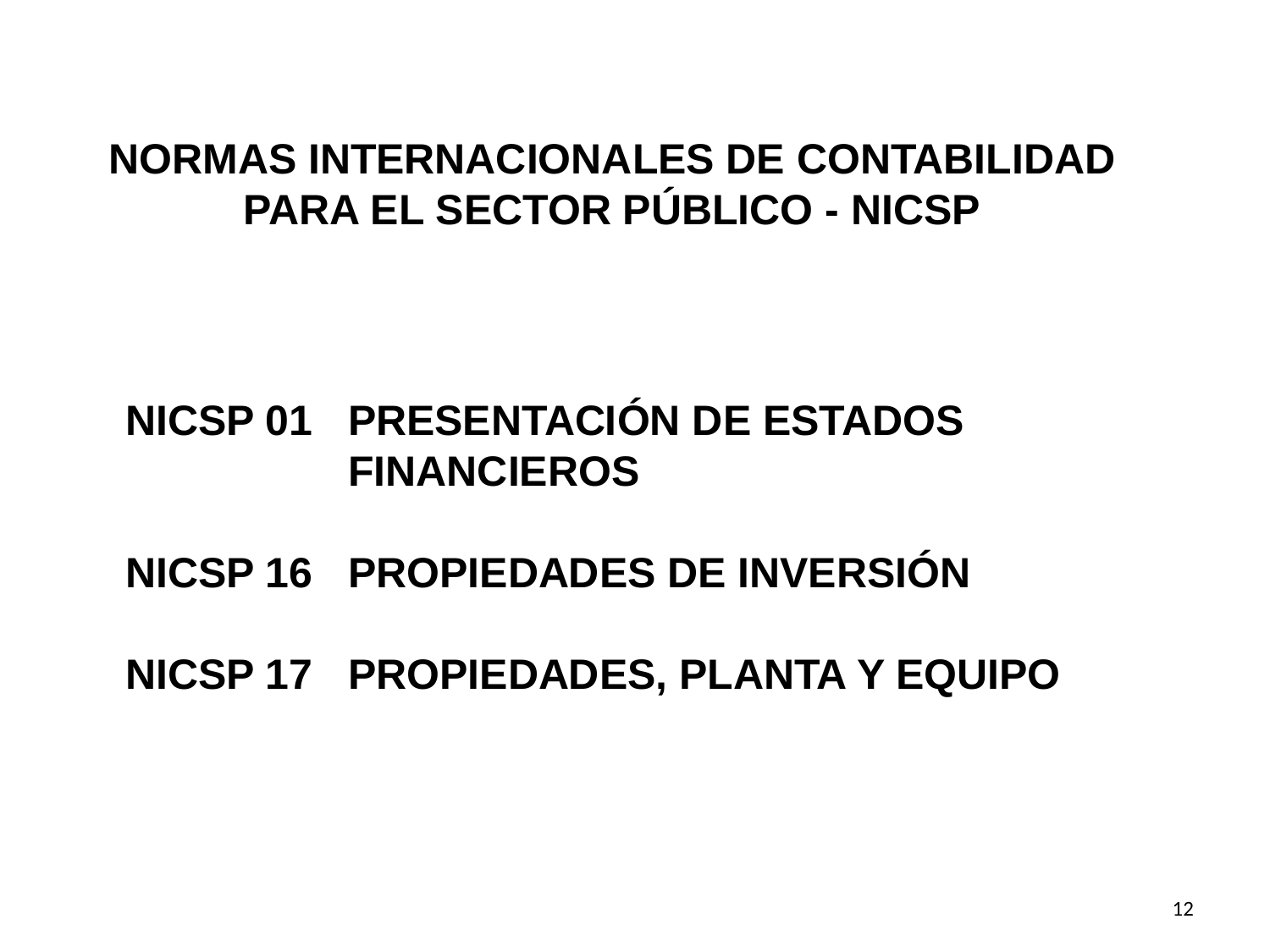

NORMAS INTERNACIONALES DE CONTABILIDAD PARA EL SECTOR PÚBLICO - NICSP

NICSP 01   PRESENTACIÓN DE ESTADOS FINANCIEROS

NICSP 16 	PROPIEDADES DE INVERSIÓN

NICSP 17  	PROPIEDADES, PLANTA Y EQUIPO

12